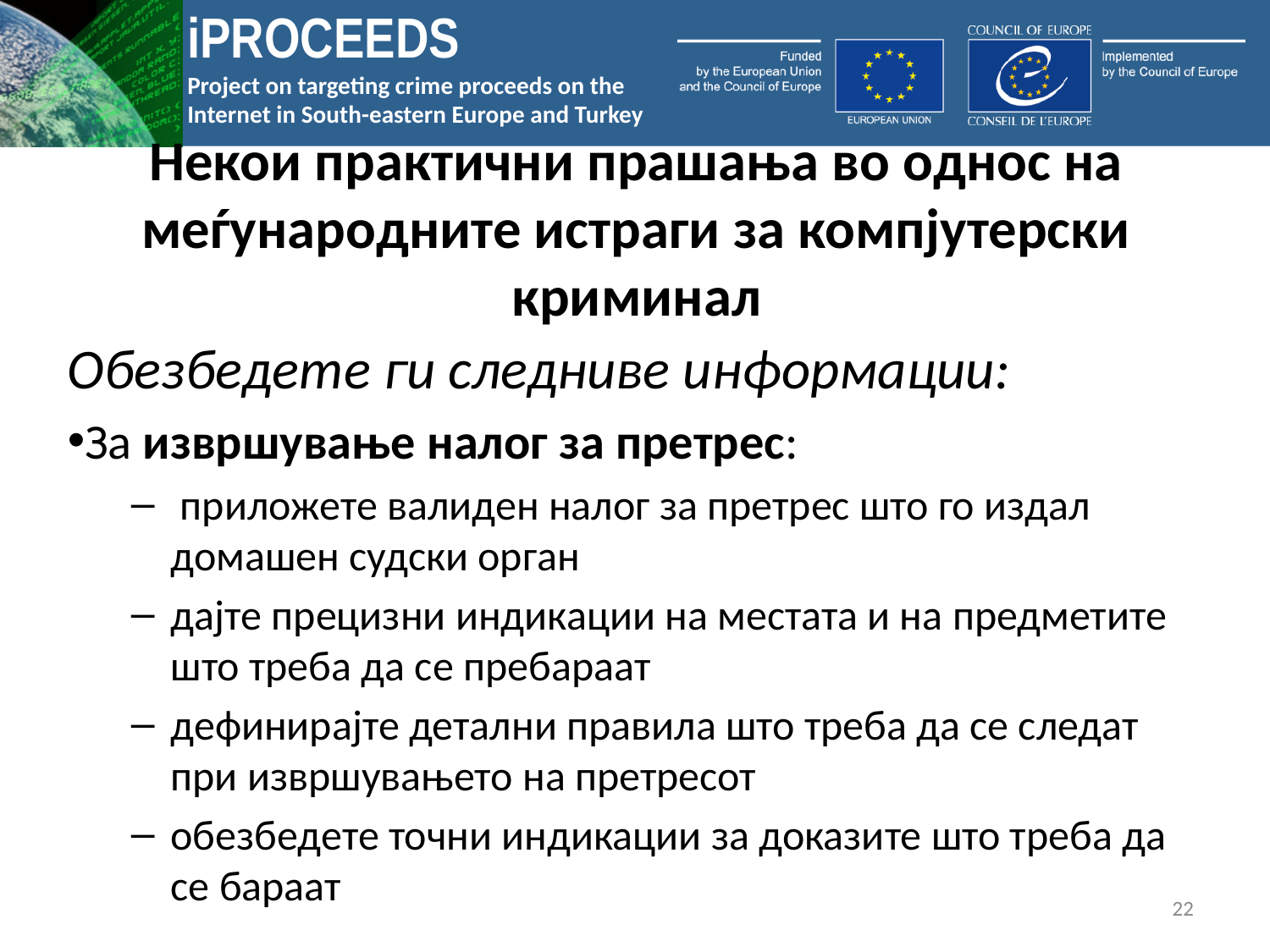

# Некои практични прашања во однос на меѓународните истраги за компјутерски криминал
Обезбедете ги следниве информации:
За извршување налог за претрес:
 приложете валиден налог за претрес што го издал домашен судски орган
дајте прецизни индикации на местата и на предметите што треба да се пребараат
дефинирајте детални правила што треба да се следат при извршувањето на претресот
обезбедете точни индикации за доказите што треба да се бараат

22